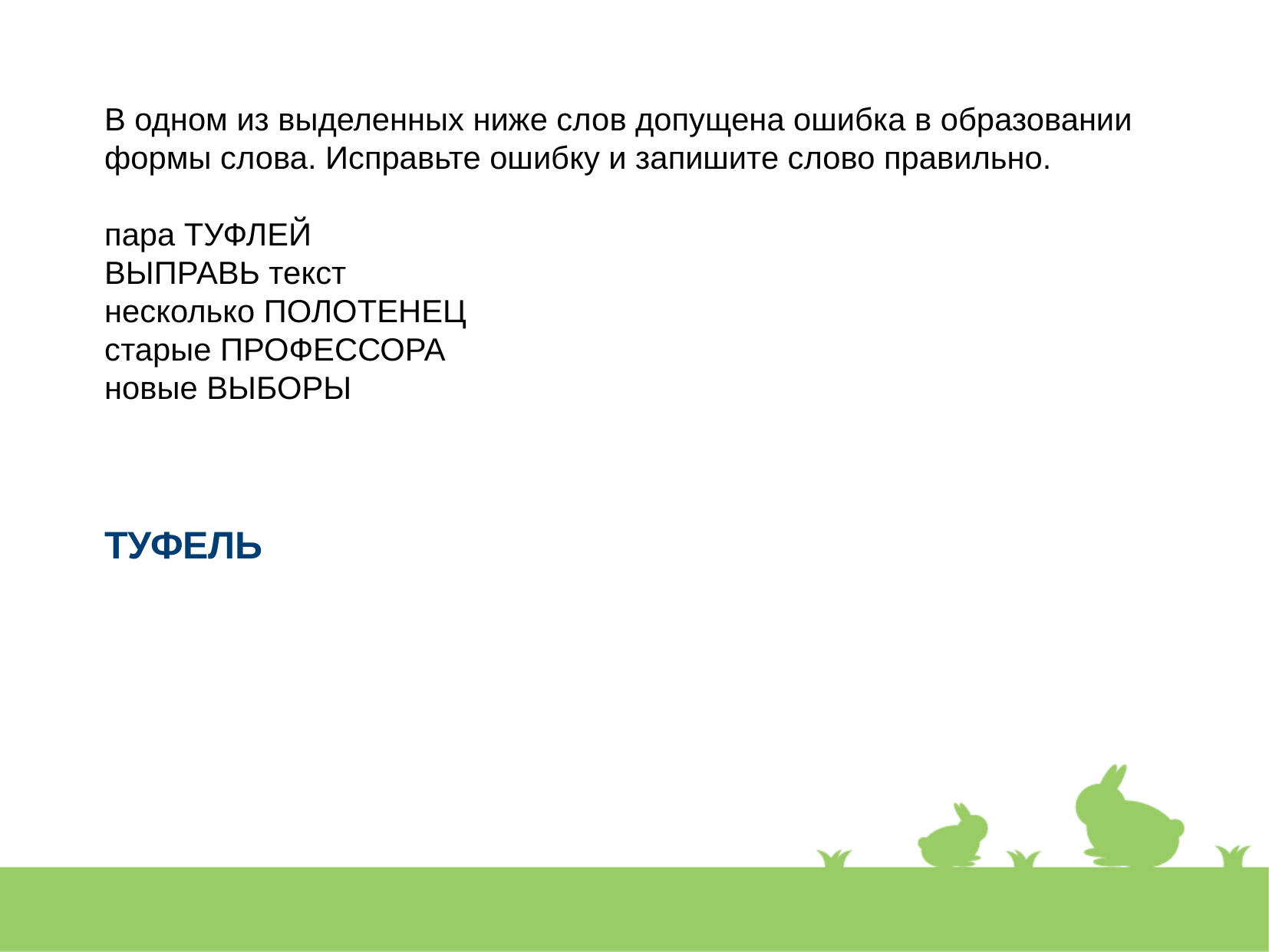

В одном из выделенных ниже слов допущена ошибка в образовании формы слова. Исправьте ошибку и запишите слово правильно.

пара ТУФЛЕЙ
ВЫПРАВЬ текст
несколько ПОЛОТЕНЕЦ
старые ПРОФЕССОРА
новые ВЫБОРЫ

ТУФЕЛЬ